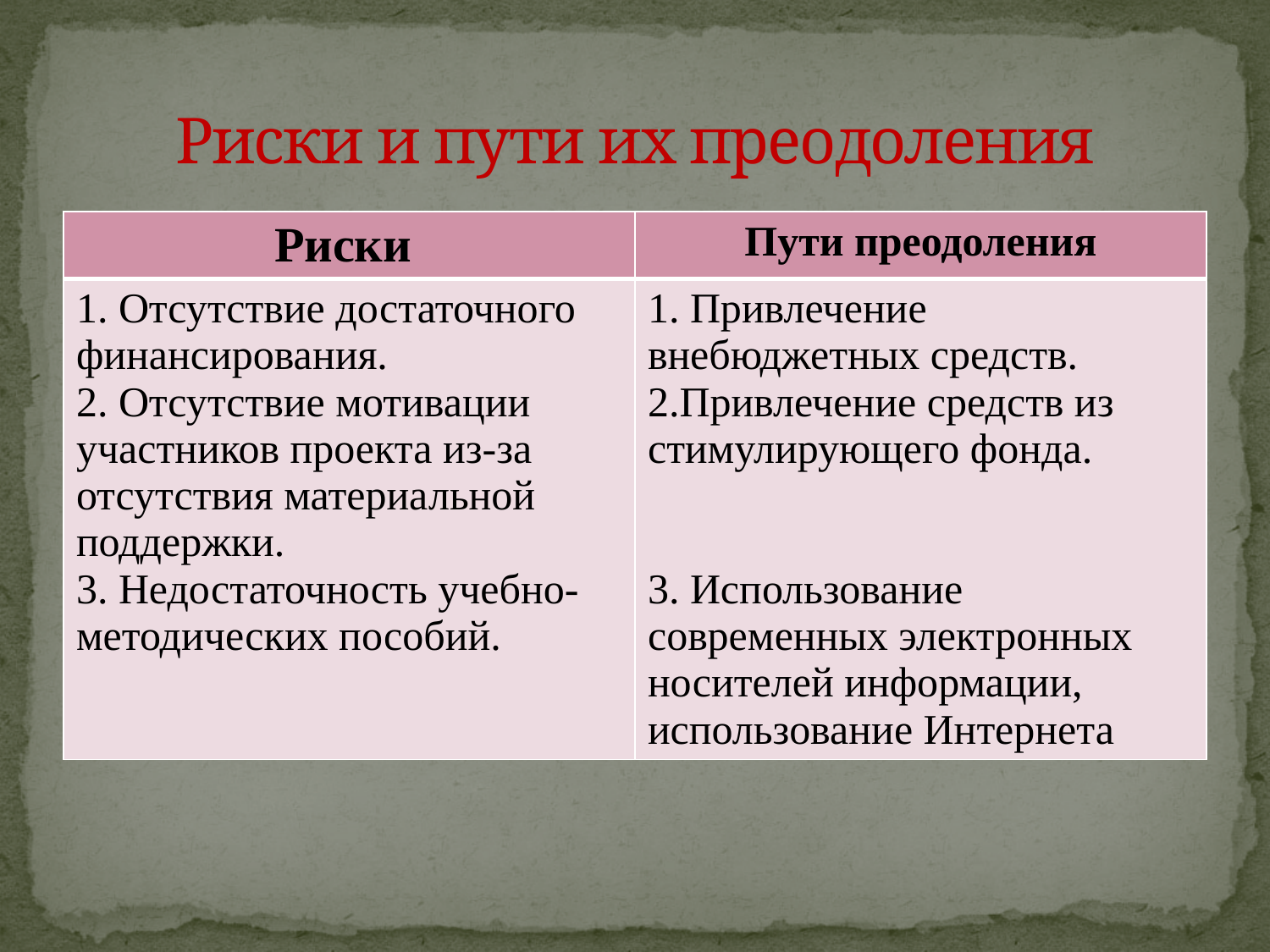

# Риски и пути их преодоления
| Риски | Пути преодоления |
| --- | --- |
| 1. Отсутствие достаточного финансирования. 2. Отсутствие мотивации участников проекта из-за отсутствия материальной поддержки. 3. Недостаточность учебно-методических пособий. | 1. Привлечение внебюджетных средств. 2.Привлечение средств из стимулирующего фонда.   3. Использование современных электронных носителей информации, использование Интернета |